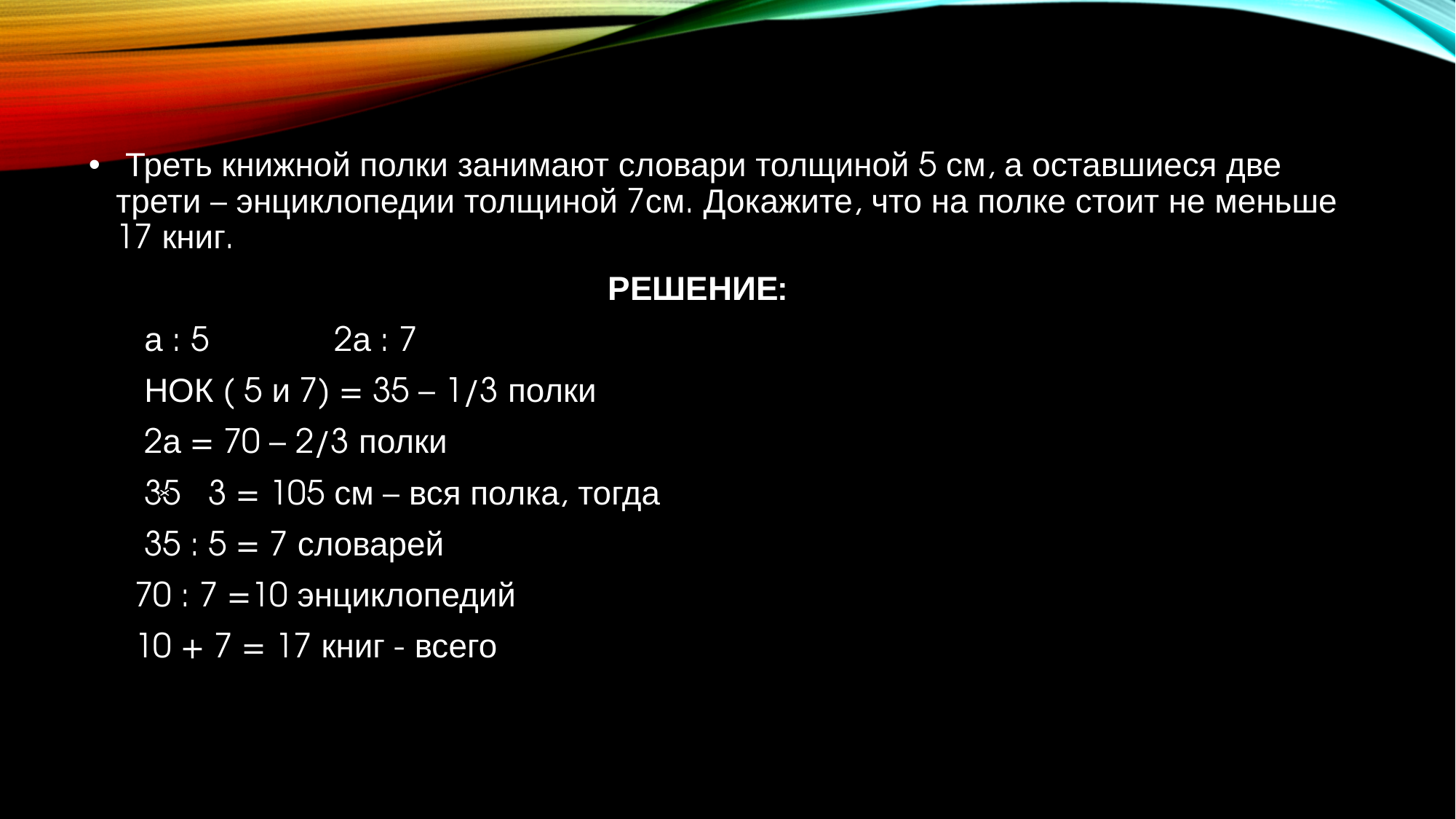

Треть книжной полки занимают словари толщиной 5 см, а оставшиеся две трети – энциклопедии толщиной 7см. Докажите, что на полке стоит не меньше 17 книг.
                                                        РЕШЕНИЕ:
      а : 5		2а : 7
      НОК ( 5 и 7) = 35 – 1/3 полки
      2а = 70 – 2/3 полки
      35   3 = 105 см – вся полка, тогда
      35 : 5 = 7 словарей
     70 : 7 =10 энциклопедий
     10 + 7 = 17 книг - всего